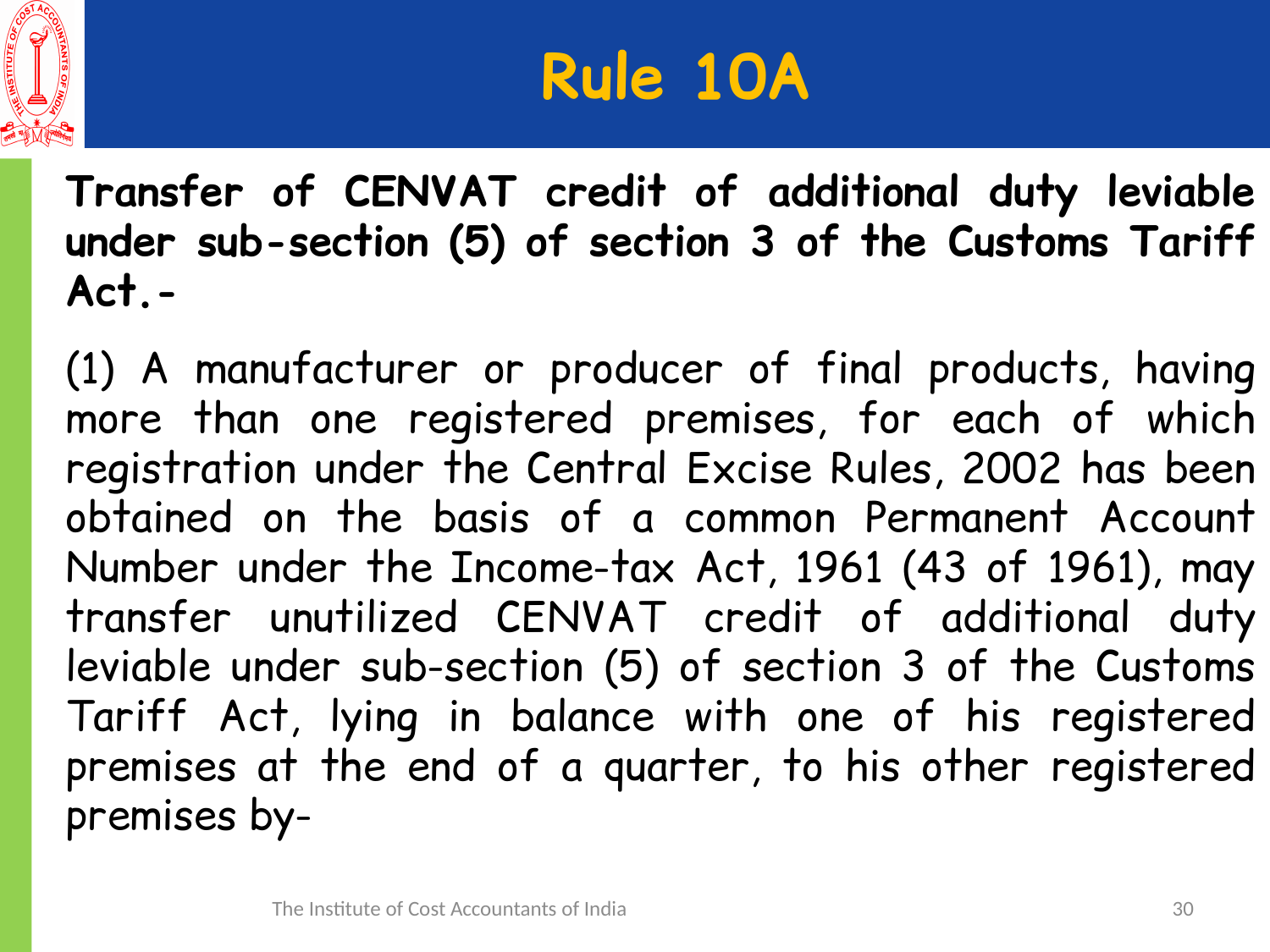

# Rule 10A
Transfer of CENVAT credit of additional duty leviable under sub-section (5) of section 3 of the Customs Tariff Act.-
(1) A manufacturer or producer of final products, having more than one registered premises, for each of which registration under the Central Excise Rules, 2002 has been obtained on the basis of a common Permanent Account Number under the Income-tax Act, 1961 (43 of 1961), may transfer unutilized CENVAT credit of additional duty leviable under sub-section (5) of section 3 of the Customs Tariff Act, lying in balance with one of his registered premises at the end of a quarter, to his other registered premises by-

The Institute of Cost Accountants of India
30